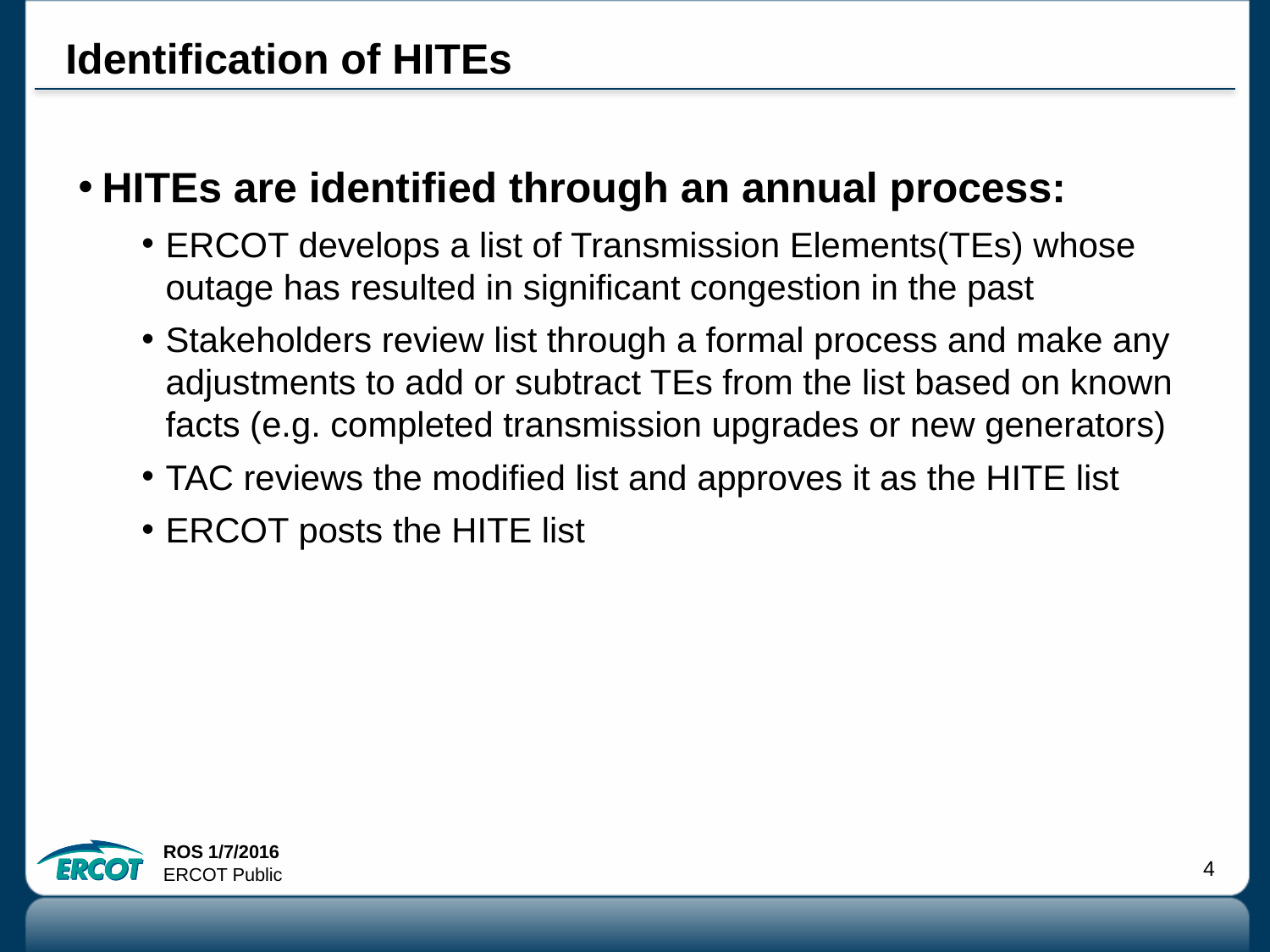

# Identification of HITEs
HITEs are identified through an annual process:
ERCOT develops a list of Transmission Elements(TEs) whose outage has resulted in significant congestion in the past
Stakeholders review list through a formal process and make any adjustments to add or subtract TEs from the list based on known facts (e.g. completed transmission upgrades or new generators)
TAC reviews the modified list and approves it as the HITE list
ERCOT posts the HITE list